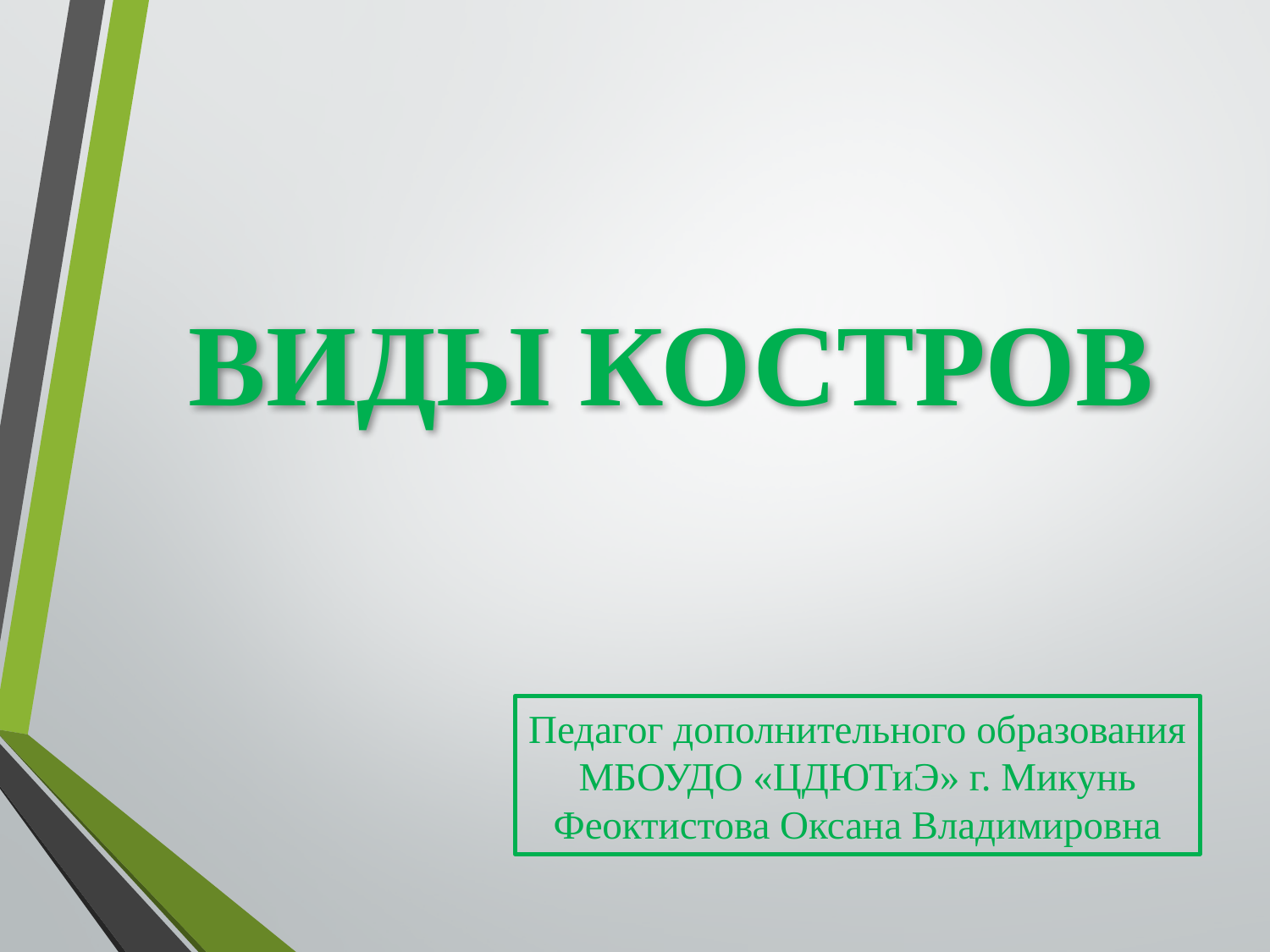

# ВИДЫ КОСТРОВ
Педагог дополнительного образования
МБОУДО «ЦДЮТиЭ» г. Микунь Феоктистова Оксана Владимировна